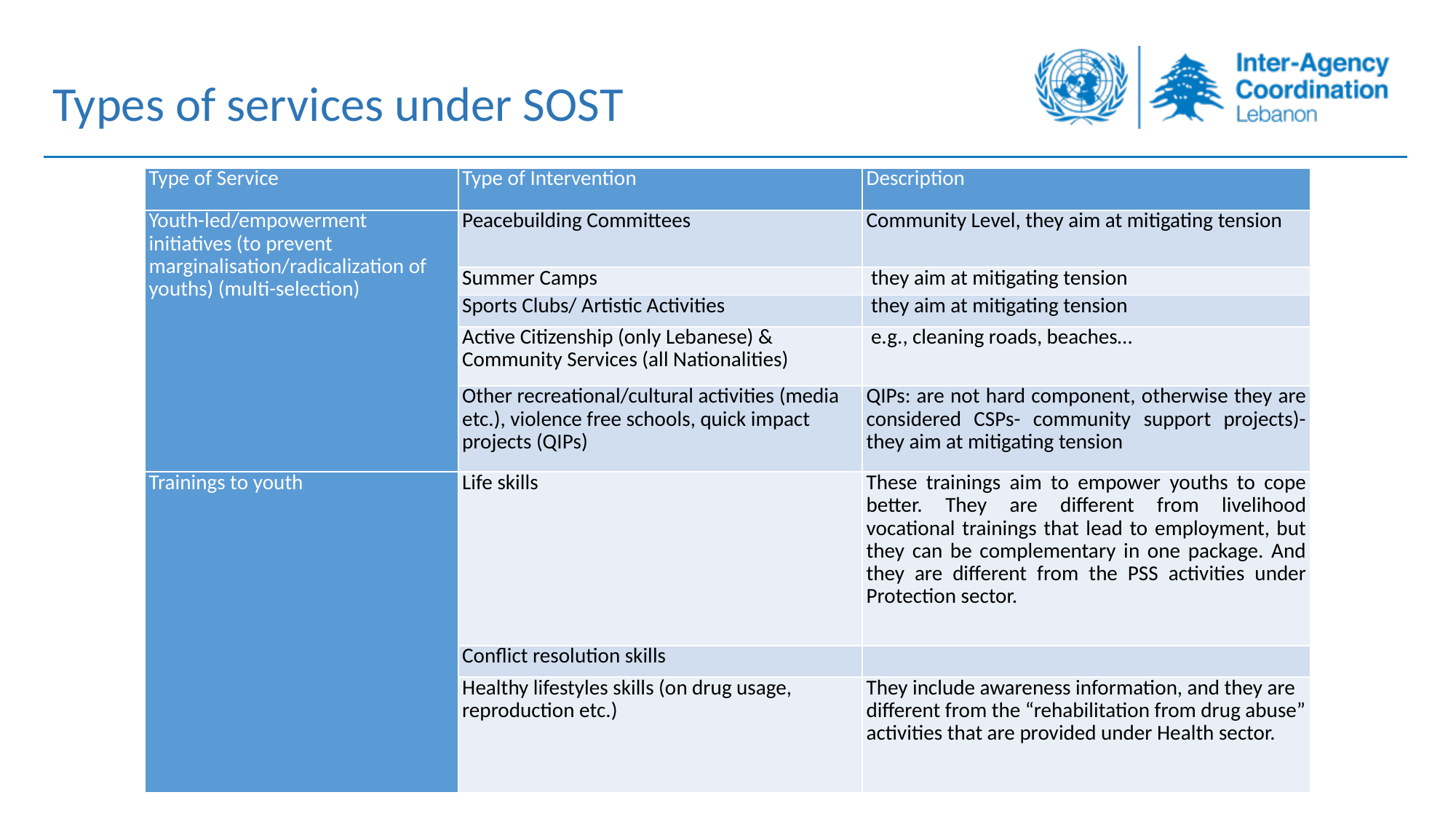

Types of services under SOST
| Type of Service | Type of Intervention | Description |
| --- | --- | --- |
| Youth-led/empowerment initiatives (to prevent marginalisation/radicalization of youths) (multi-selection) | Peacebuilding Committees | Community Level, they aim at mitigating tension |
|  | Summer Camps | they aim at mitigating tension |
|  | Sports Clubs/ Artistic Activities | they aim at mitigating tension |
|  | Active Citizenship (only Lebanese) & Community Services (all Nationalities) | e.g., cleaning roads, beaches… |
|  | Other recreational/cultural activities (media etc.), violence free schools, quick impact projects (QIPs) | QIPs: are not hard component, otherwise they are considered CSPs- community support projects)- they aim at mitigating tension |
| Trainings to youth | Life skills | These trainings aim to empower youths to cope better. They are different from livelihood vocational trainings that lead to employment, but they can be complementary in one package. And they are different from the PSS activities under Protection sector. |
|  | Conflict resolution skills |  |
|  | Healthy lifestyles skills (on drug usage, reproduction etc.) | They include awareness information, and they are different from the “rehabilitation from drug abuse” activities that are provided under Health sector. |